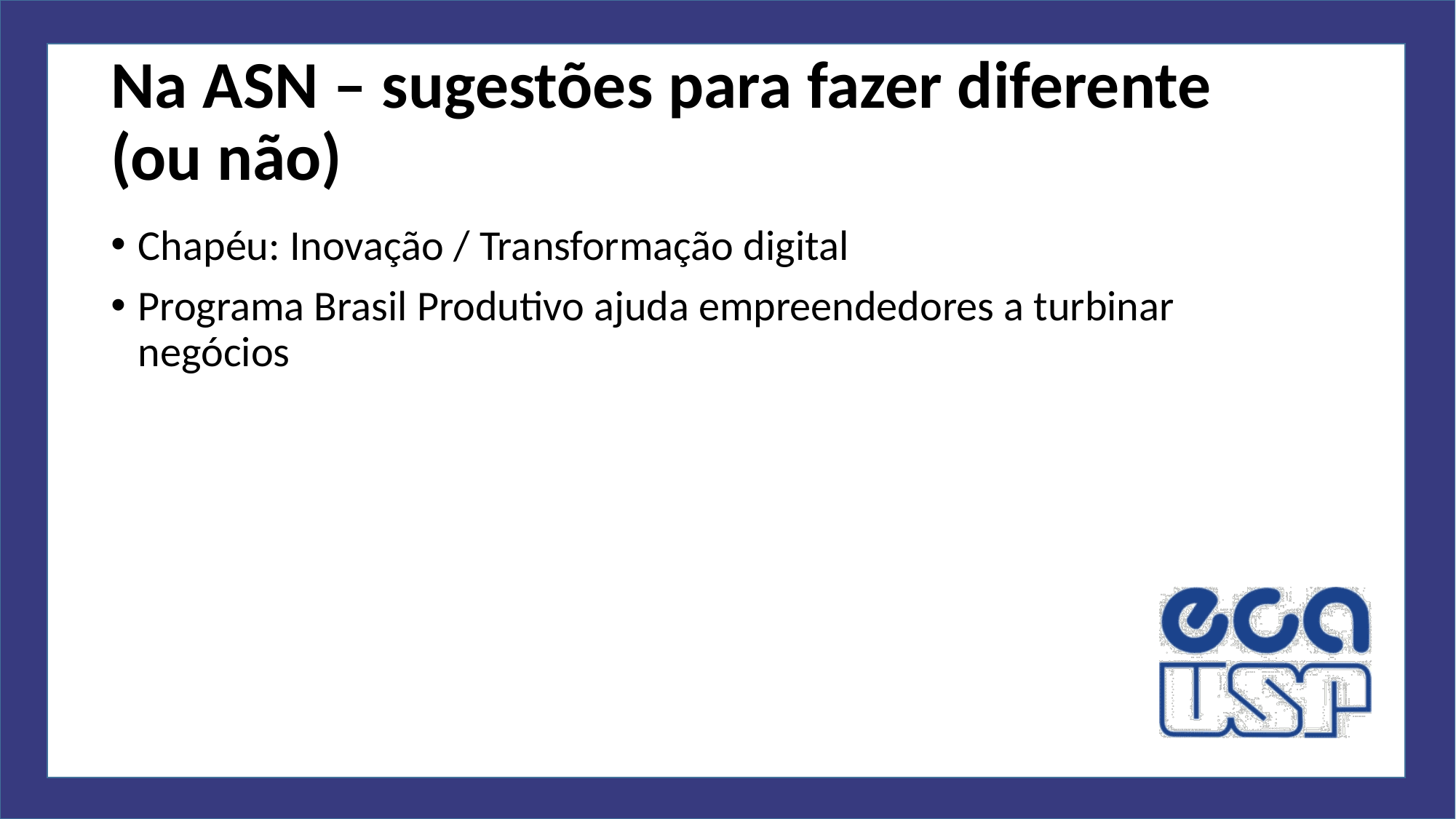

# Na ASN – sugestões para fazer diferente (ou não)
Chapéu: Inovação / Transformação digital
Programa Brasil Produtivo ajuda empreendedores a turbinar negócios